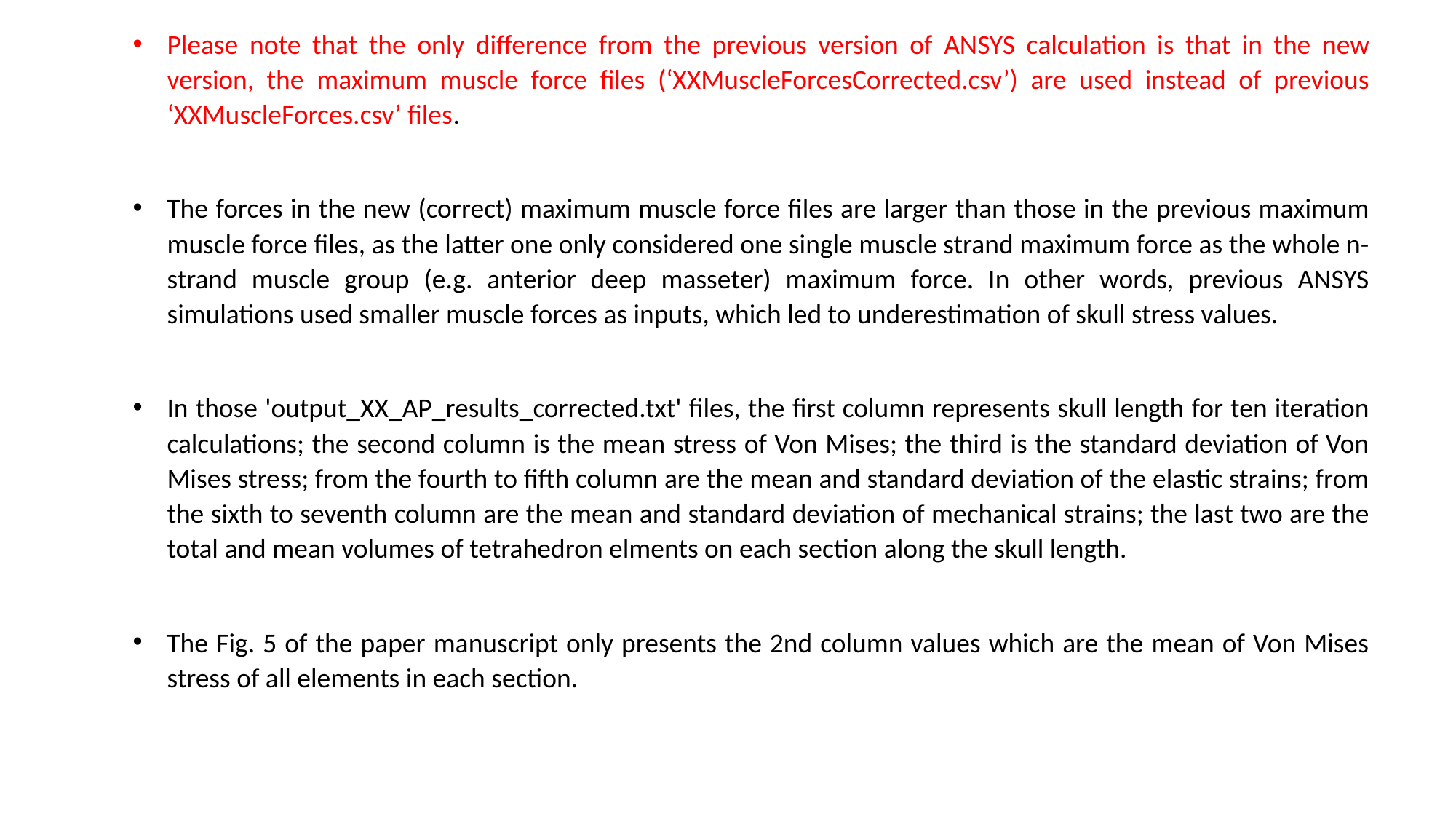

Please note that the only difference from the previous version of ANSYS calculation is that in the new version, the maximum muscle force files (‘XXMuscleForcesCorrected.csv’) are used instead of previous ‘XXMuscleForces.csv’ files.

The forces in the new (correct) maximum muscle force files are larger than those in the previous maximum muscle force files, as the latter one only considered one single muscle strand maximum force as the whole n-strand muscle group (e.g. anterior deep masseter) maximum force. In other words, previous ANSYS simulations used smaller muscle forces as inputs, which led to underestimation of skull stress values.

In those 'output_XX_AP_results_corrected.txt' files, the first column represents skull length for ten iteration calculations; the second column is the mean stress of Von Mises; the third is the standard deviation of Von Mises stress; from the fourth to fifth column are the mean and standard deviation of the elastic strains; from the sixth to seventh column are the mean and standard deviation of mechanical strains; the last two are the total and mean volumes of tetrahedron elments on each section along the skull length.

The Fig. 5 of the paper manuscript only presents the 2nd column values which are the mean of Von Mises stress of all elements in each section.